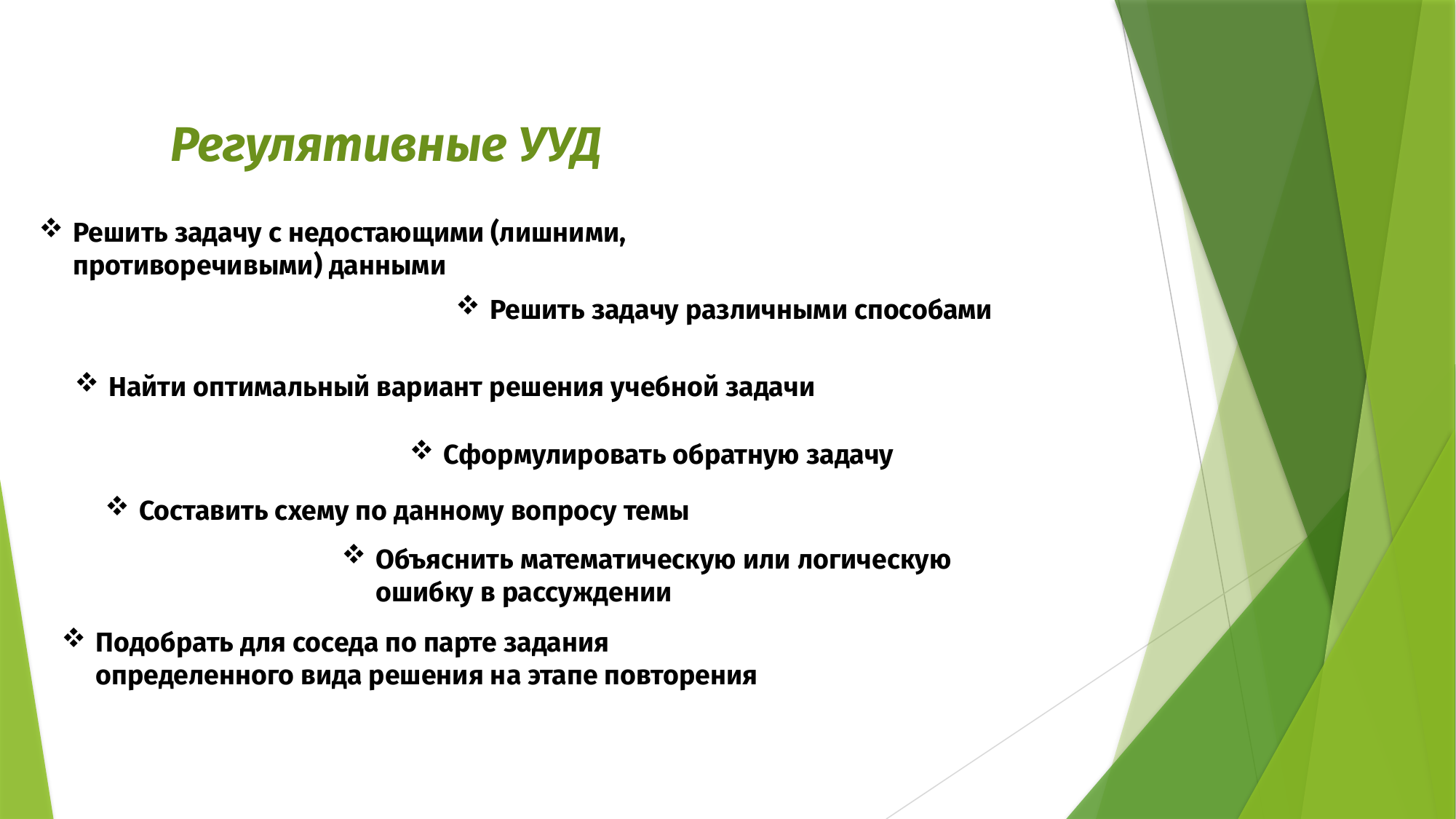

Регулятивные УУД
Решить задачу с недостающими (лишними, противоречивыми) данными
Решить задачу различными способами
Найти оптимальный вариант решения учебной задачи
Сформулировать обратную задачу
Составить схему по данному вопросу темы
Объяснить математическую или логическую ошибку в рассуждении
Подобрать для соседа по парте задания определенного вида решения на этапе повторения